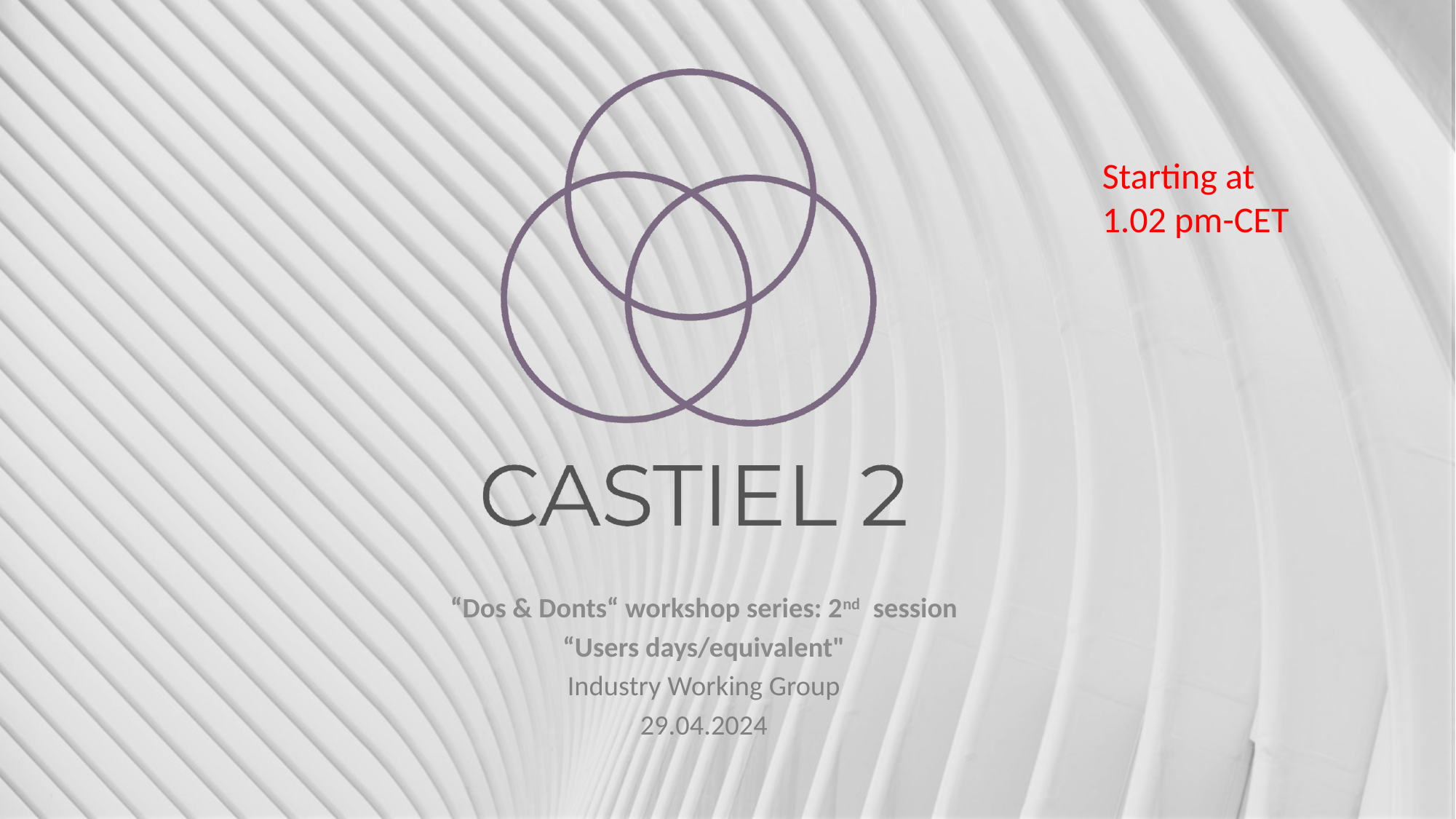

Starting at 1.02 pm-CET
“Dos & Donts“ workshop series: 2nd  session
“Users days/equivalent"
Industry Working Group
29.04.2024